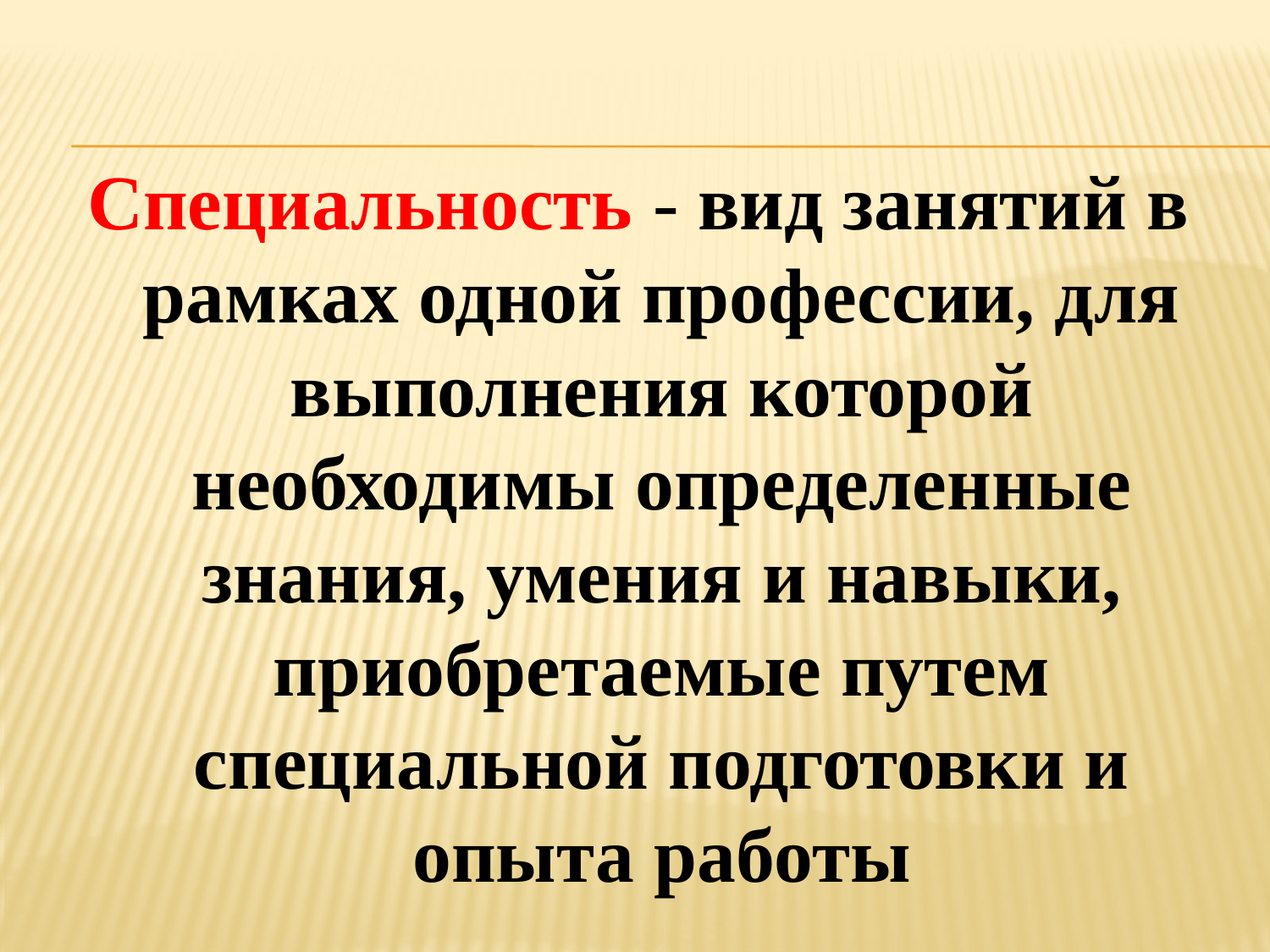

Специальность - вид занятий в рамках одной профессии, для выполнения которой необходимы определенные знания, умения и навыки, приобретаемые путем специальной подготовки и опыта работы